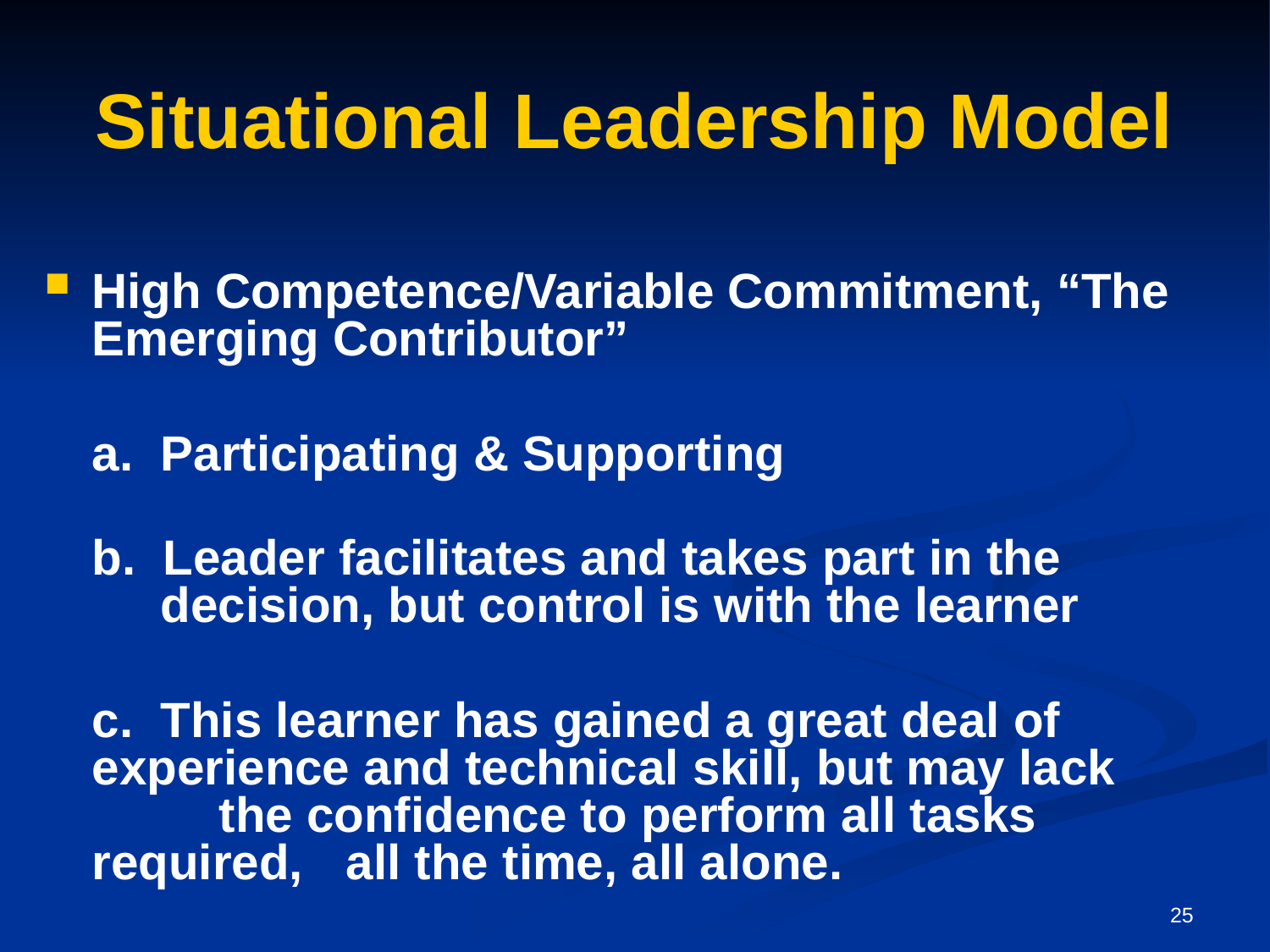

# Situational Leadership Model
High Competence/Variable Commitment, “The Emerging Contributor”

	a.  Participating & Supporting

	b.  Leader facilitates and takes part in the
	     decision, but control is with the learner

	c.  This learner has gained a great deal of 	experience and technical skill, but may lack 	the confidence to perform all tasks required, 	all the time, all alone.
25